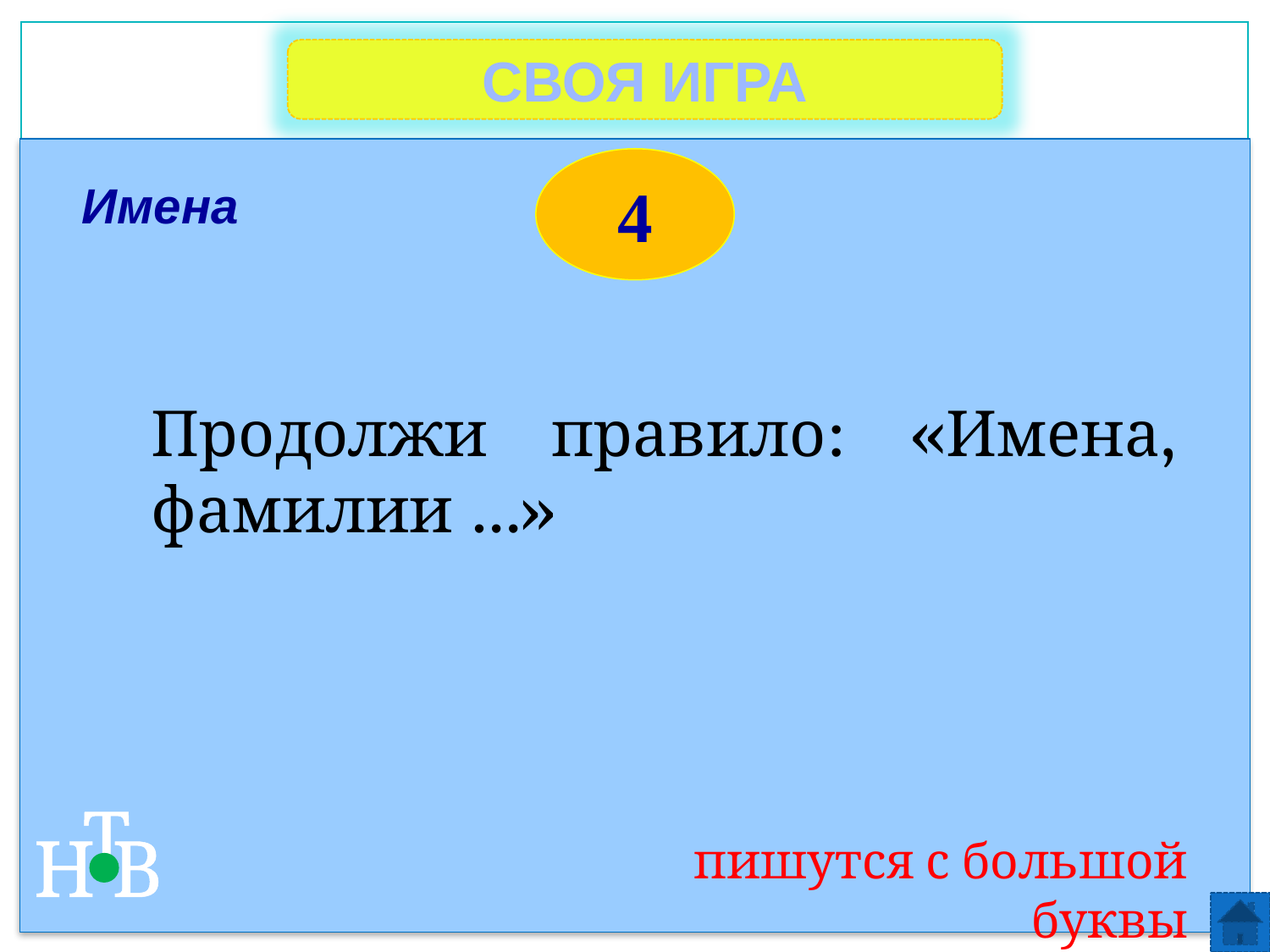

СВОЯ ИГРА

4
Имена
Продолжи правило: «Имена, фамилии …»
Т
Н
В
пишутся с большой буквы